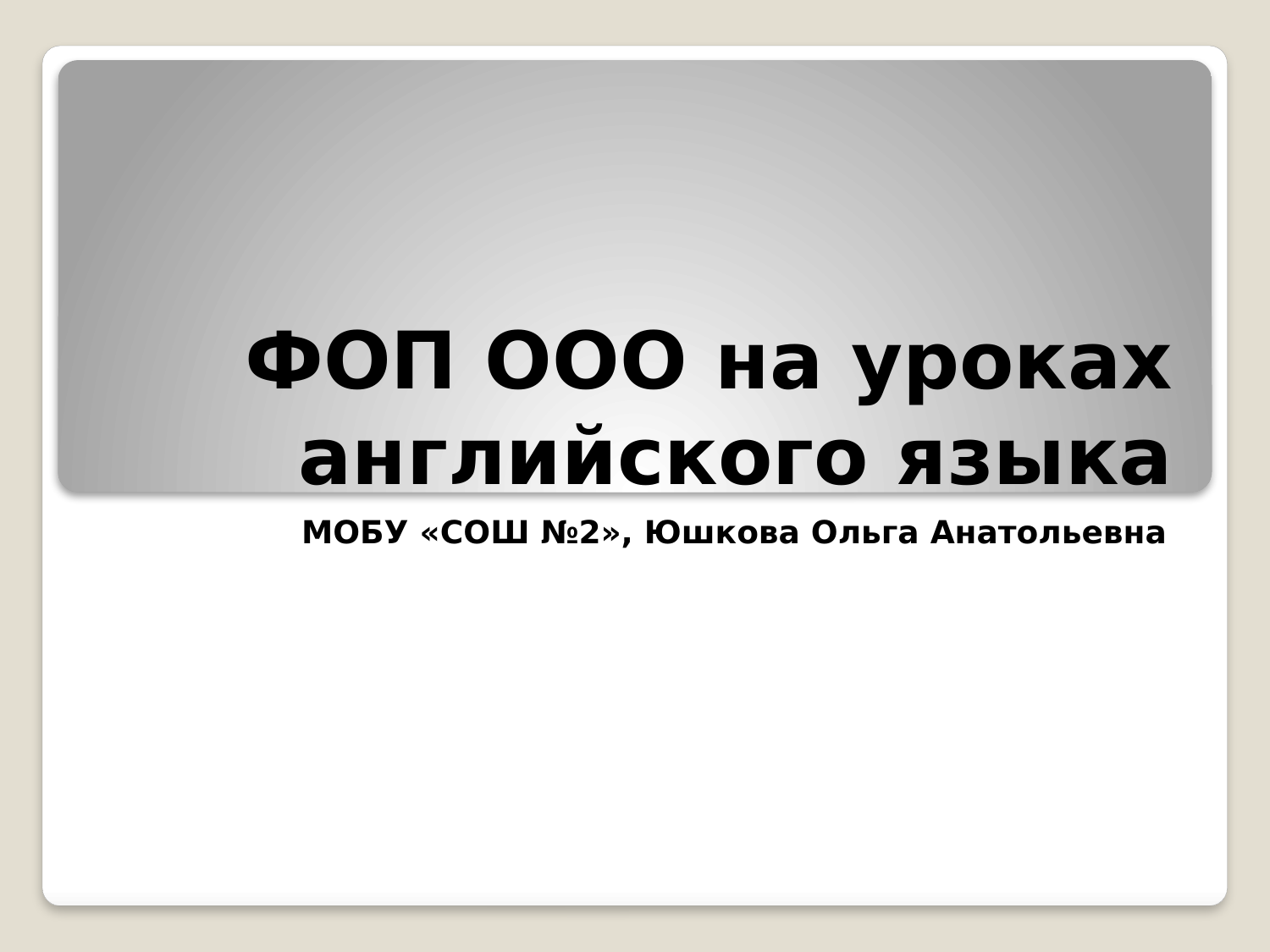

# ФОП ООО на уроках английского языка
МОБУ «СОШ №2», Юшкова Ольга Анатольевна